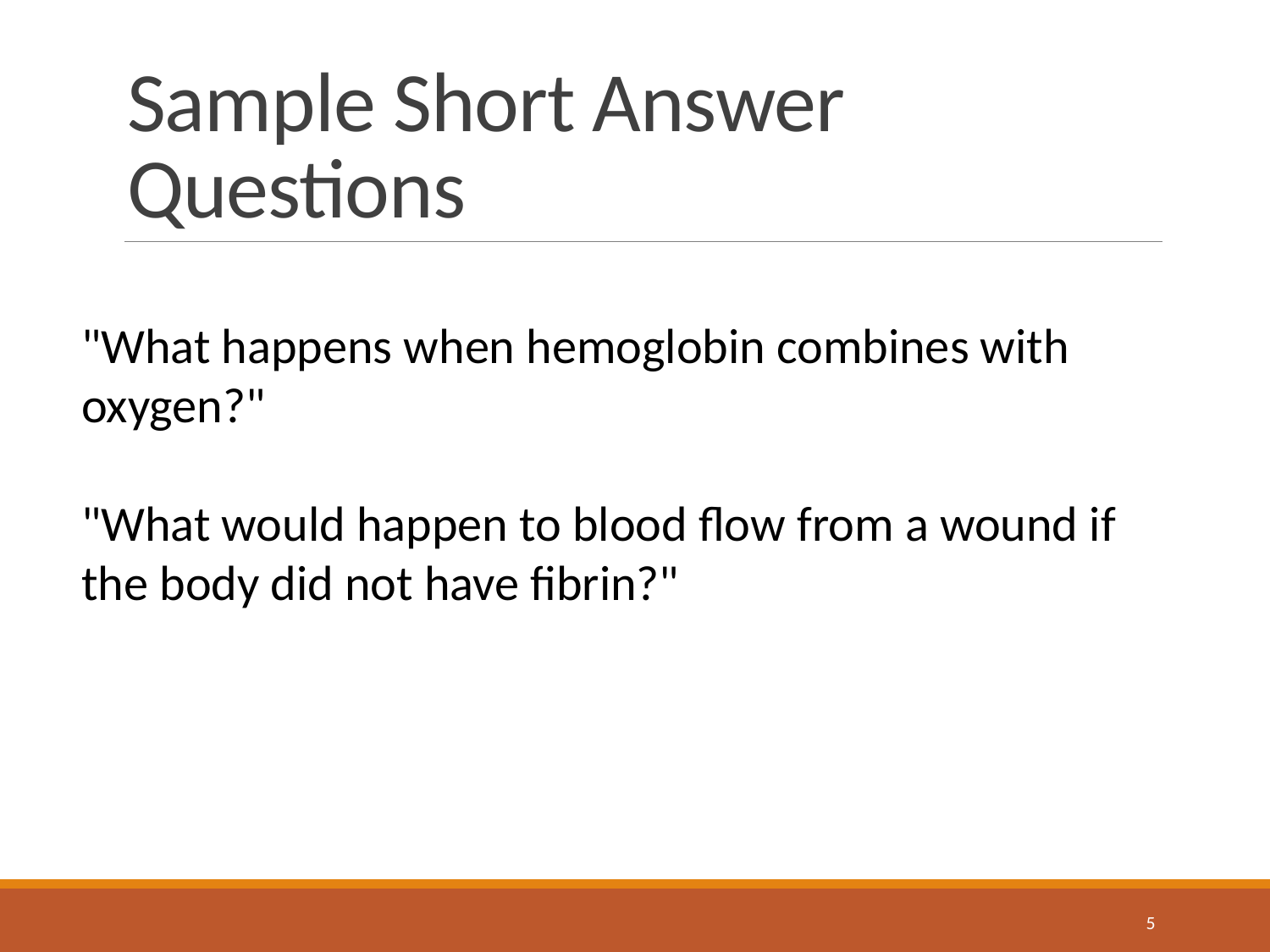

# Sample Short Answer Questions

"What happens when hemoglobin combines with oxygen?"

"What would happen to blood flow from a wound if the body did not have fibrin?"
5